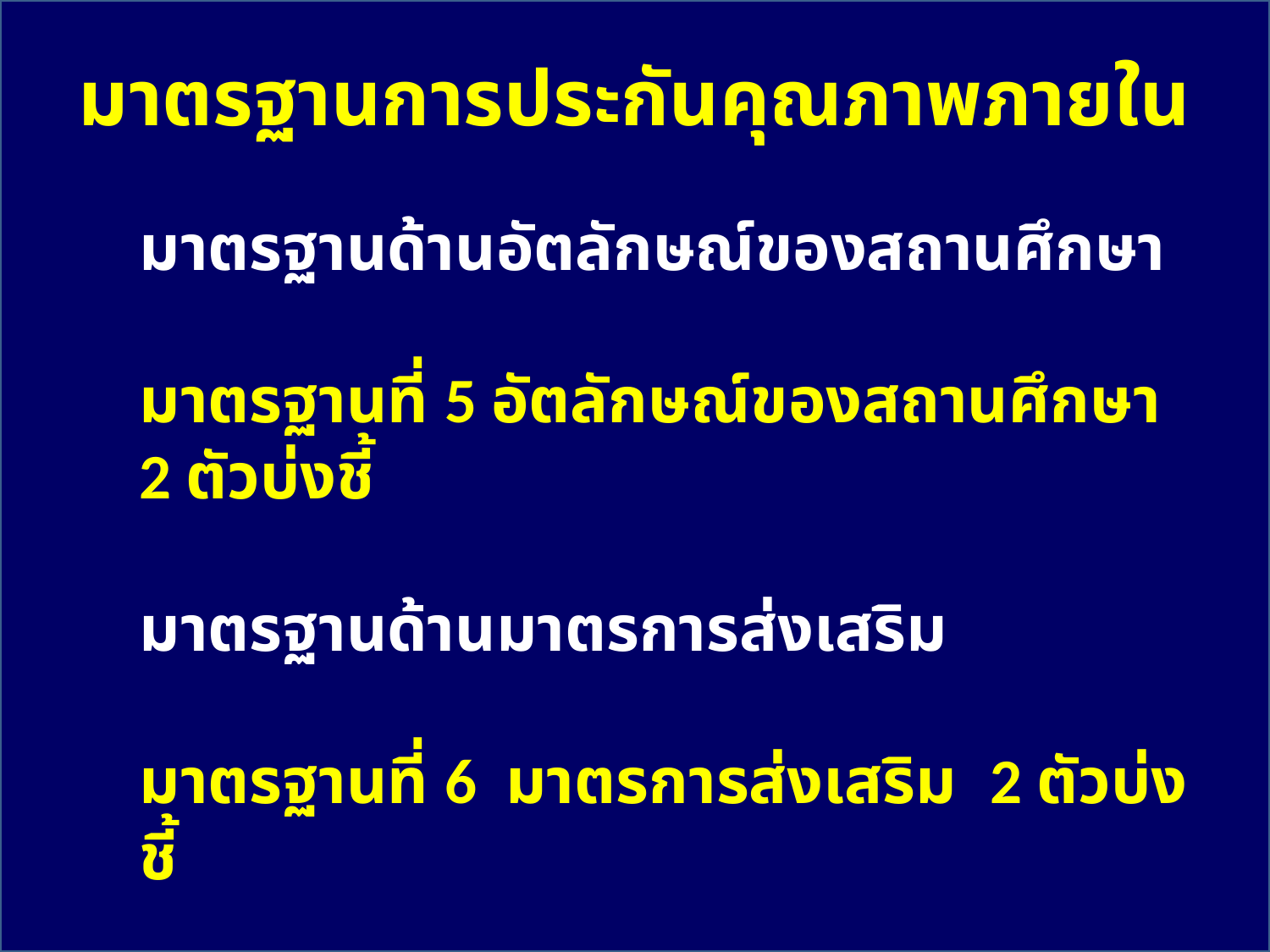

มาตรฐานการประกันคุณภาพภายใน
มาตรฐานด้านอัตลักษณ์ของสถานศึกษา
มาตรฐานที่ 5 อัตลักษณ์ของสถานศึกษา  2 ตัวบ่งชี้
มาตรฐานด้านมาตรการส่งเสริม
มาตรฐานที่ 6  มาตรการส่งเสริม  2 ตัวบ่งชี้